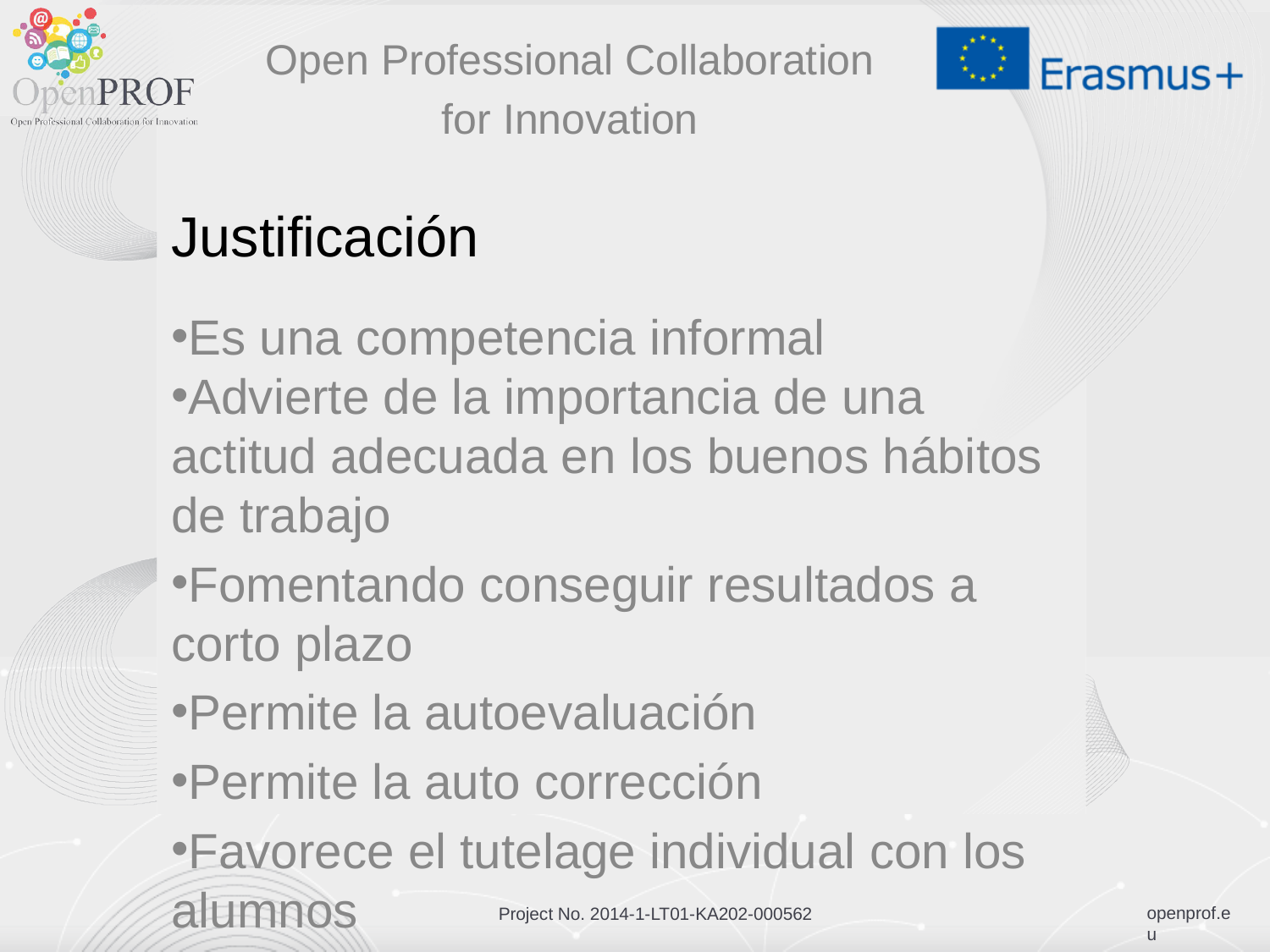

Open Professional Collaboration
for Innovation
# Justificación
Es una competencia informal
Advierte de la importancia de una actitud adecuada en los buenos hábitos de trabajo
Fomentando conseguir resultados a corto plazo
Permite la autoevaluación
Permite la auto corrección
Favorece el tutelage individual con los alumnos